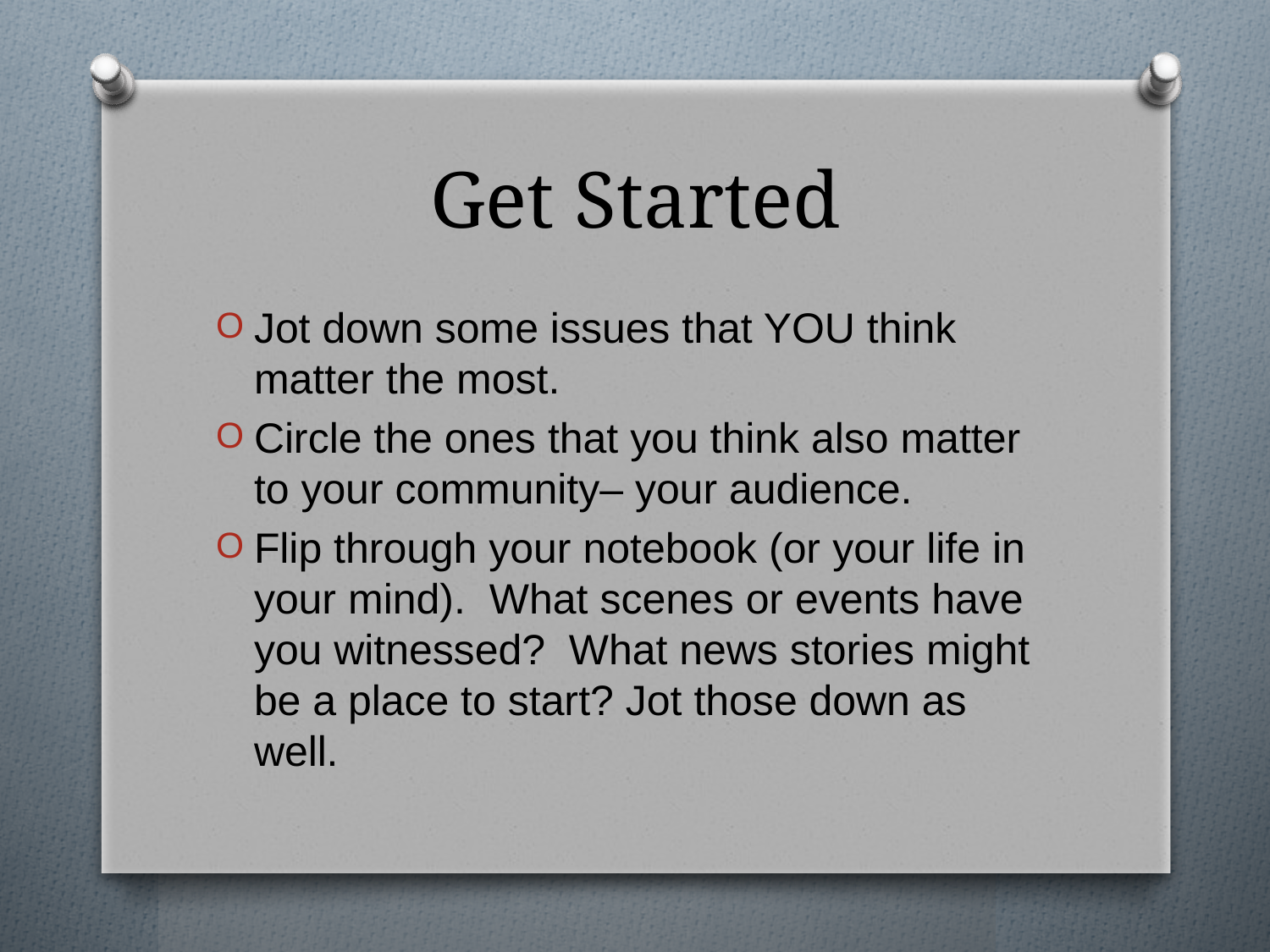

# Get Started
Jot down some issues that YOU think matter the most.
Circle the ones that you think also matter to your community– your audience.
Flip through your notebook (or your life in your mind).  What scenes or events have you witnessed?  What news stories might be a place to start? Jot those down as well.